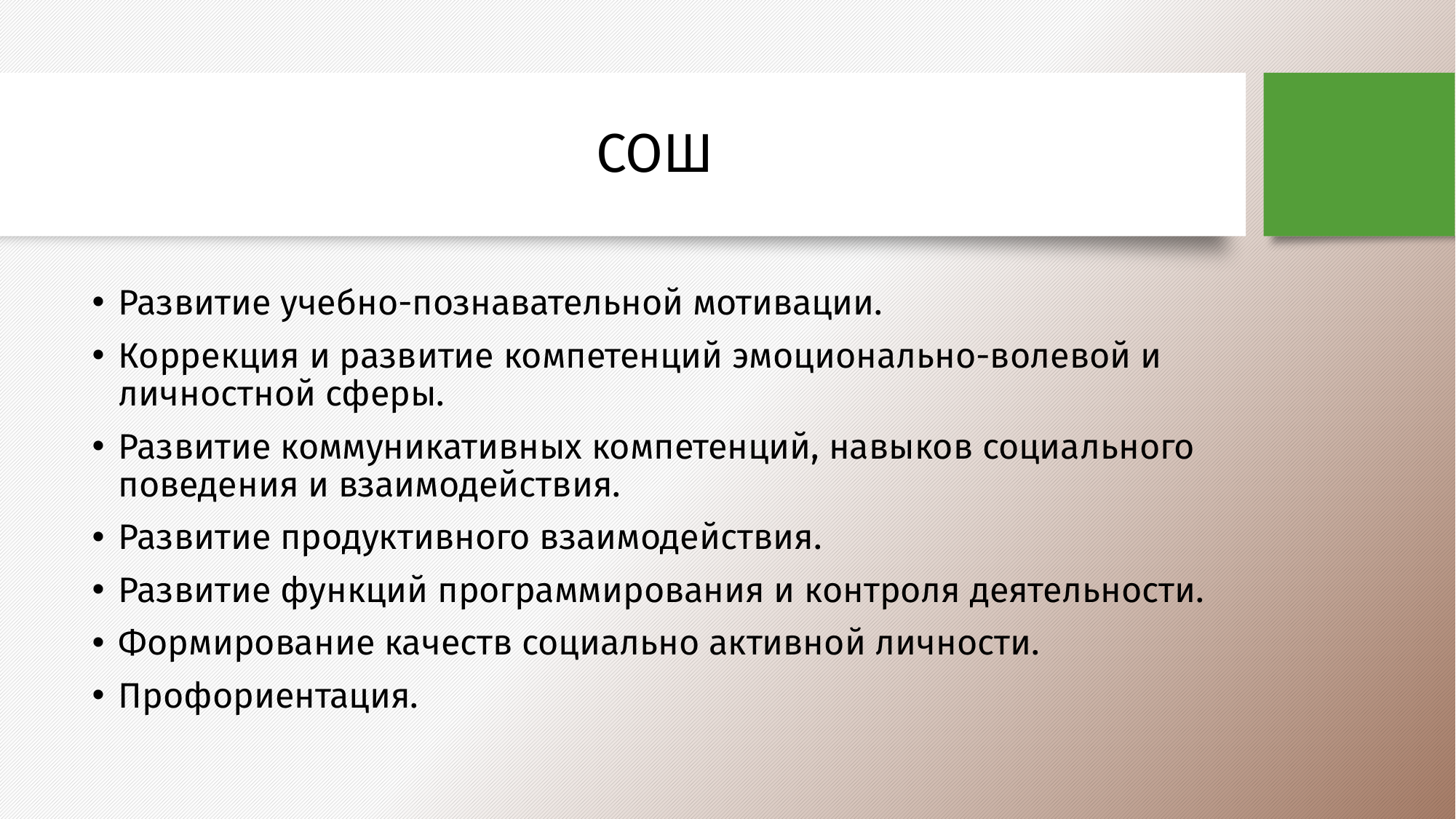

# СОШ
Развитие учебно-познавательной мотивации.
Коррекция и развитие компетенций эмоционально-волевой и личностной сферы.
Развитие коммуникативных компетенций, навыков социального поведения и взаимодействия.
Развитие продуктивного взаимодействия.
Развитие функций программирования и контроля деятельности.
Формирование качеств социально активной личности.
Профориентация.